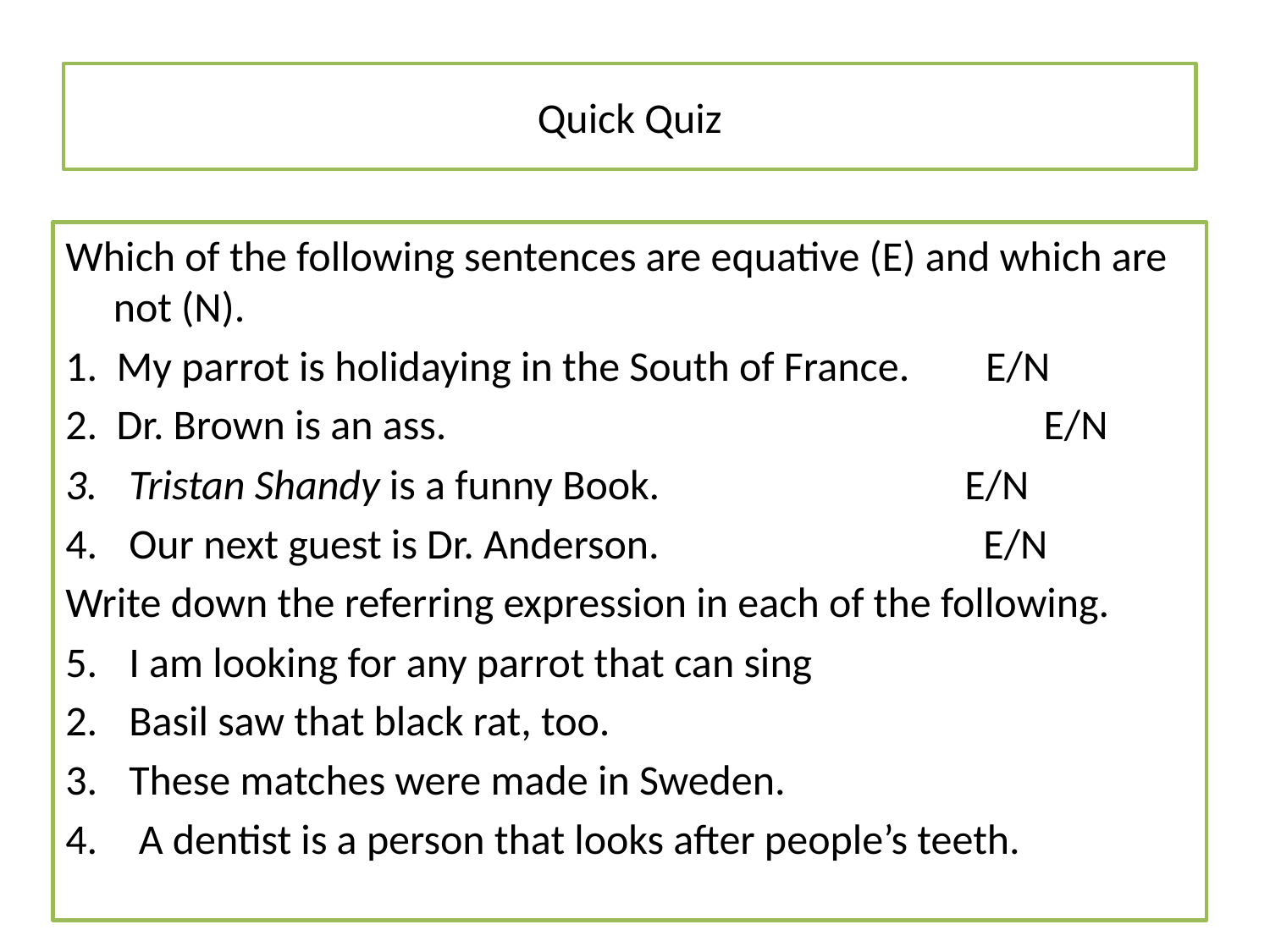

# Quick Quiz
Which of the following sentences are equative (E) and which are not (N).
1.  My parrot is holidaying in the South of France.        E/N
2.  Dr. Brown is an ass.                                     	                E/N
Tristan Shandy is a funny Book.                                E/N
Our next guest is Dr. Anderson.                                  E/N
Write down the referring expression in each of the following.
I am looking for any parrot that can sing
Basil saw that black rat, too.
These matches were made in Sweden.
 A dentist is a person that looks after people’s teeth.